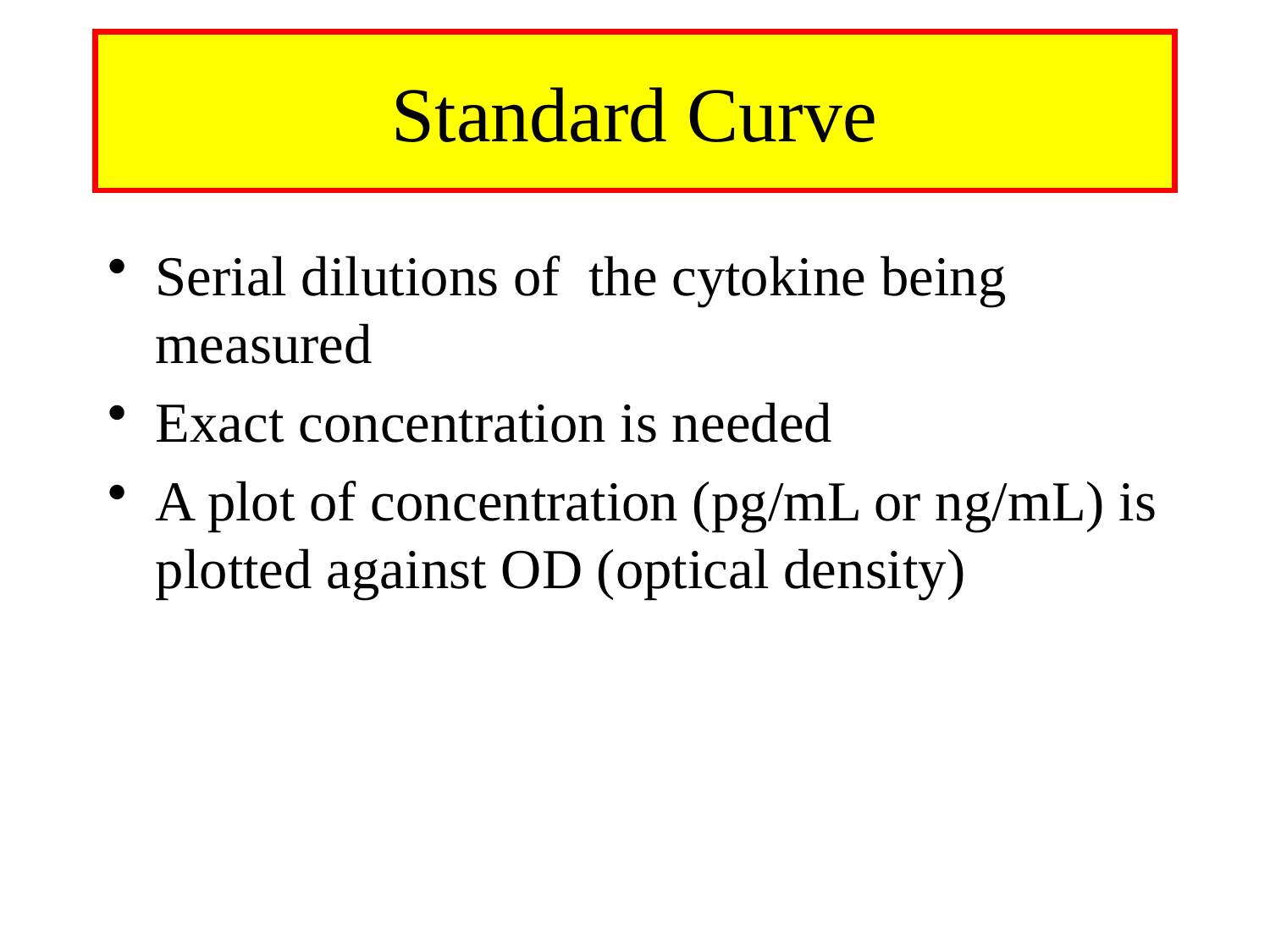

# Standard Curve
Serial dilutions of  the cytokine being measured
Exact concentration is needed
A plot of concentration (pg/mL or ng/mL) is plotted against OD (optical density)